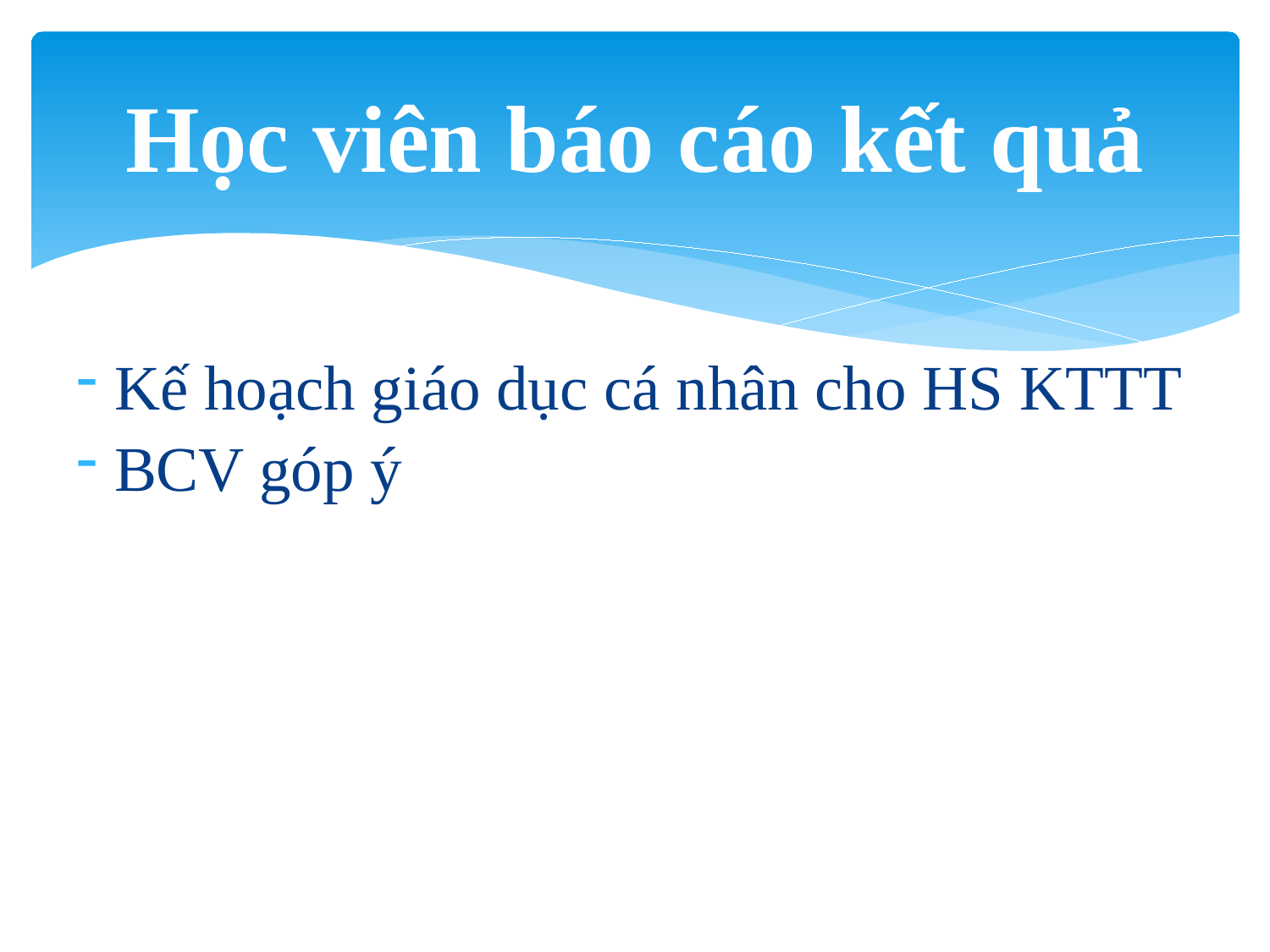

# Học viên báo cáo kết quả
Kế hoạch giáo dục cá nhân cho HS KTTT
BCV góp ý